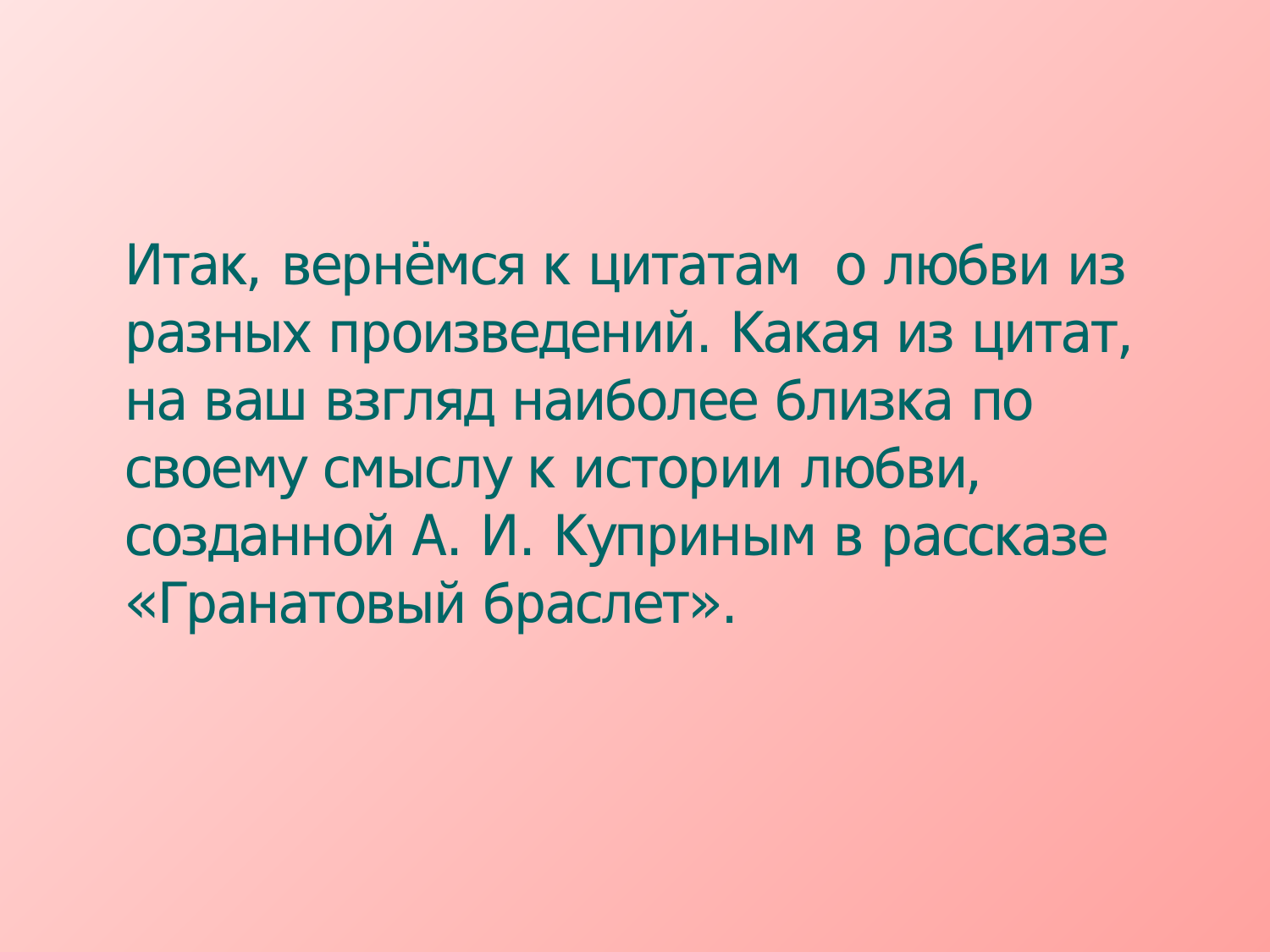

Итак, вернёмся к цитатам  о любви из разных произведений. Какая из цитат, на ваш взгляд наиболее близка по своему смыслу к истории любви, созданной А. И. Куприным в рассказе «Гранатовый браслет».